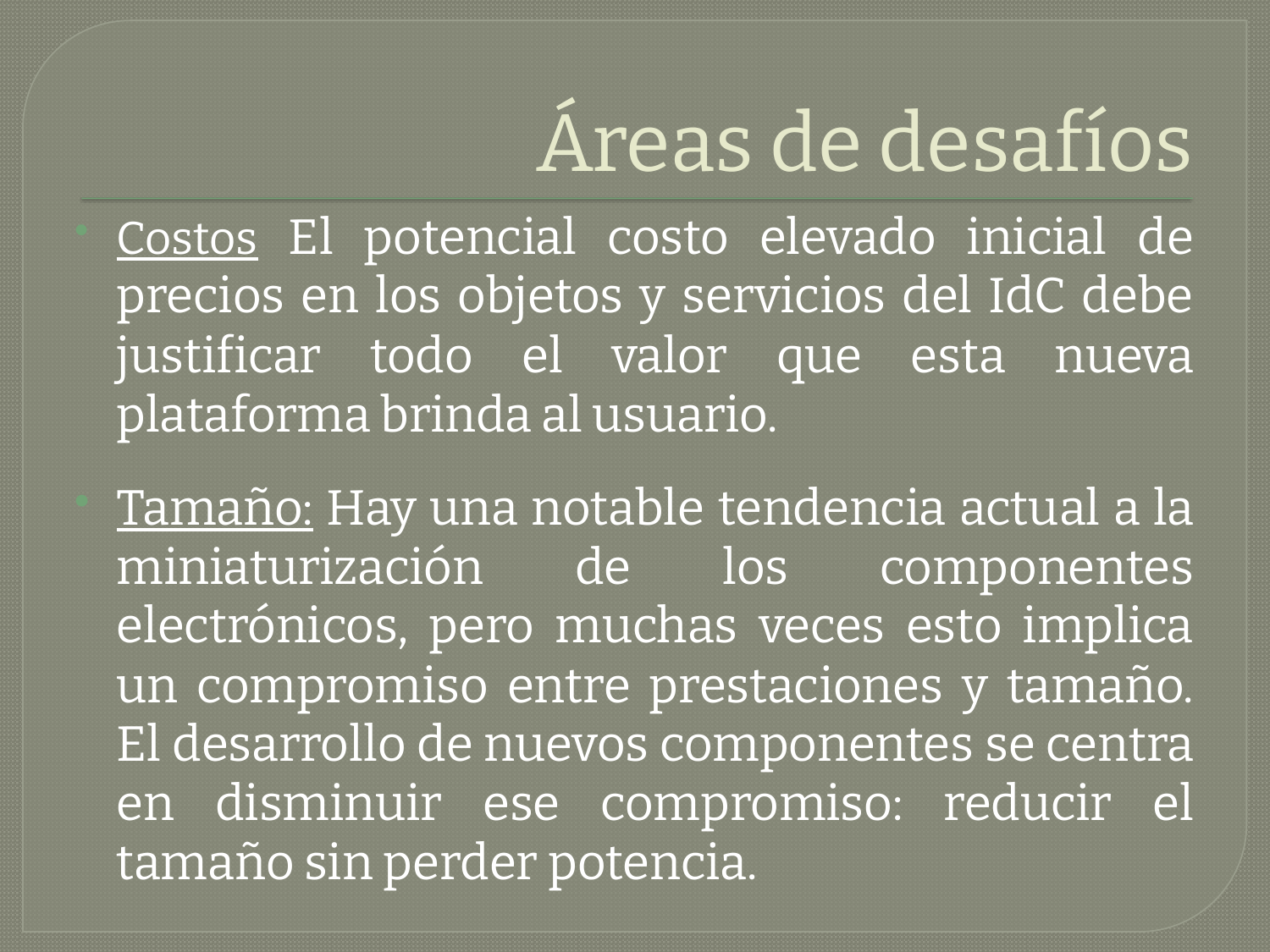

# Áreas de desafíos
Costos El potencial costo elevado inicial de precios en los objetos y servicios del IdC debe justificar todo el valor que esta nueva plataforma brinda al usuario.

Tamaño: Hay una notable tendencia actual a la miniaturización de los componentes electrónicos, pero muchas veces esto implica un compromiso entre prestaciones y tamaño. El desarrollo de nuevos componentes se centra en disminuir ese compromiso: reducir el tamaño sin perder potencia.